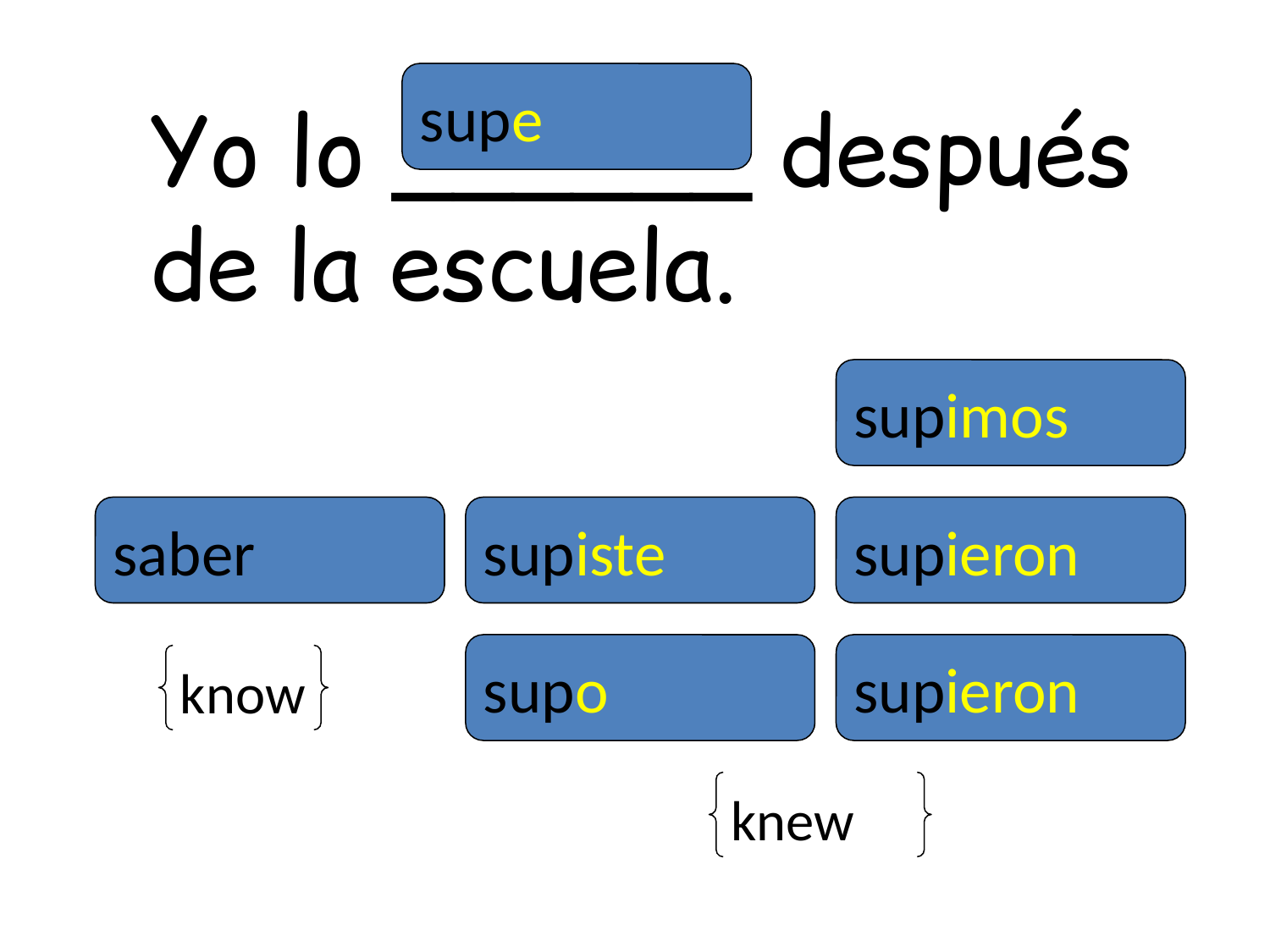

supe
Yo lo ______ después de la escuela.
supimos
saber
supiste
supieron
supo
supieron
know
knew